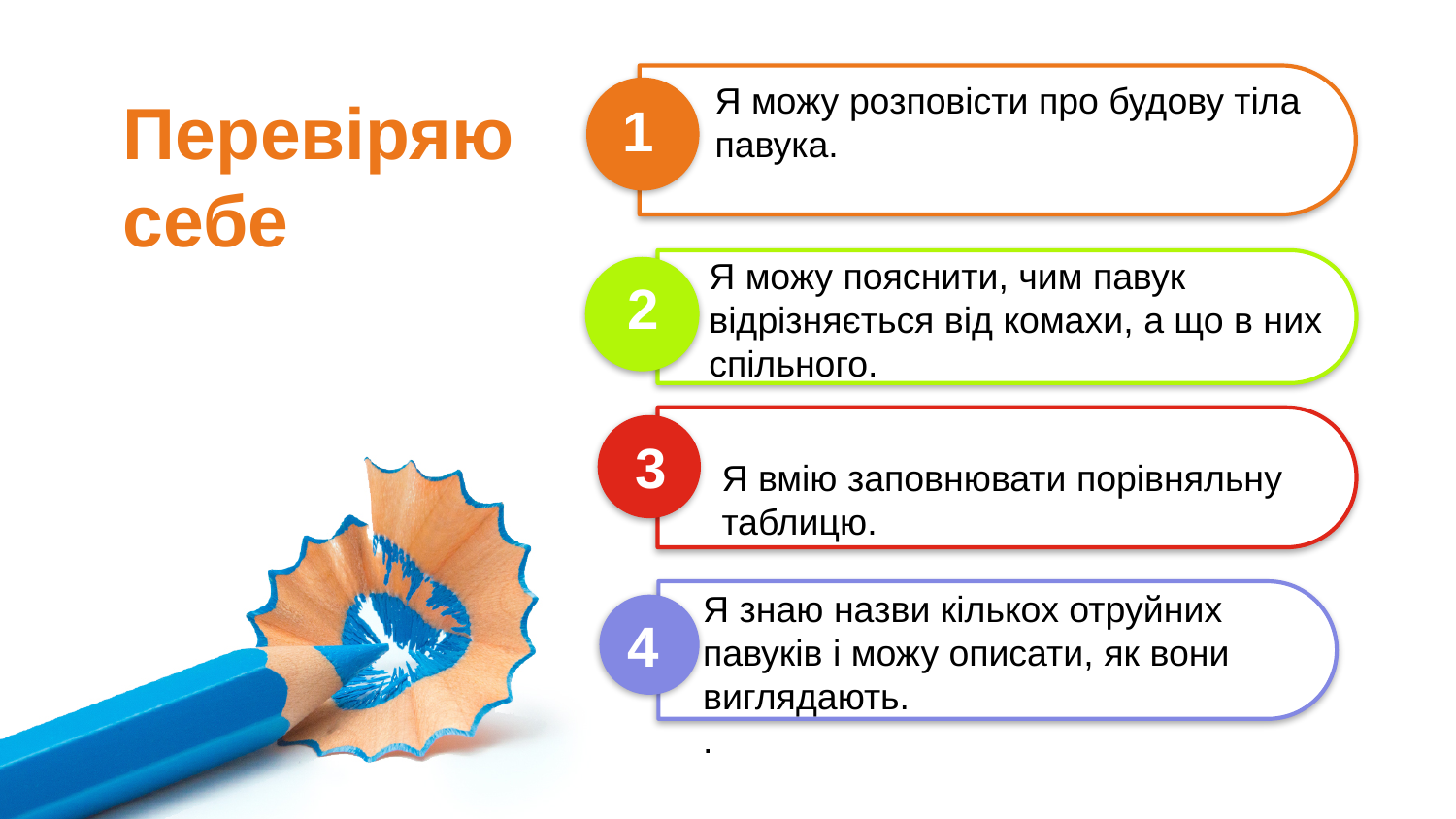

Я можу розповісти про будову тіла
павука.

Перевіряю себе

1

Я можу пояснити, чим павук
відрізняється від комахи, а що в них
спільного.

2

3
Я вмію заповнювати порівняльну
таблицю.

Я знаю назви кількох отруйних павуків і можу описати, як вони
виглядають.
.

4